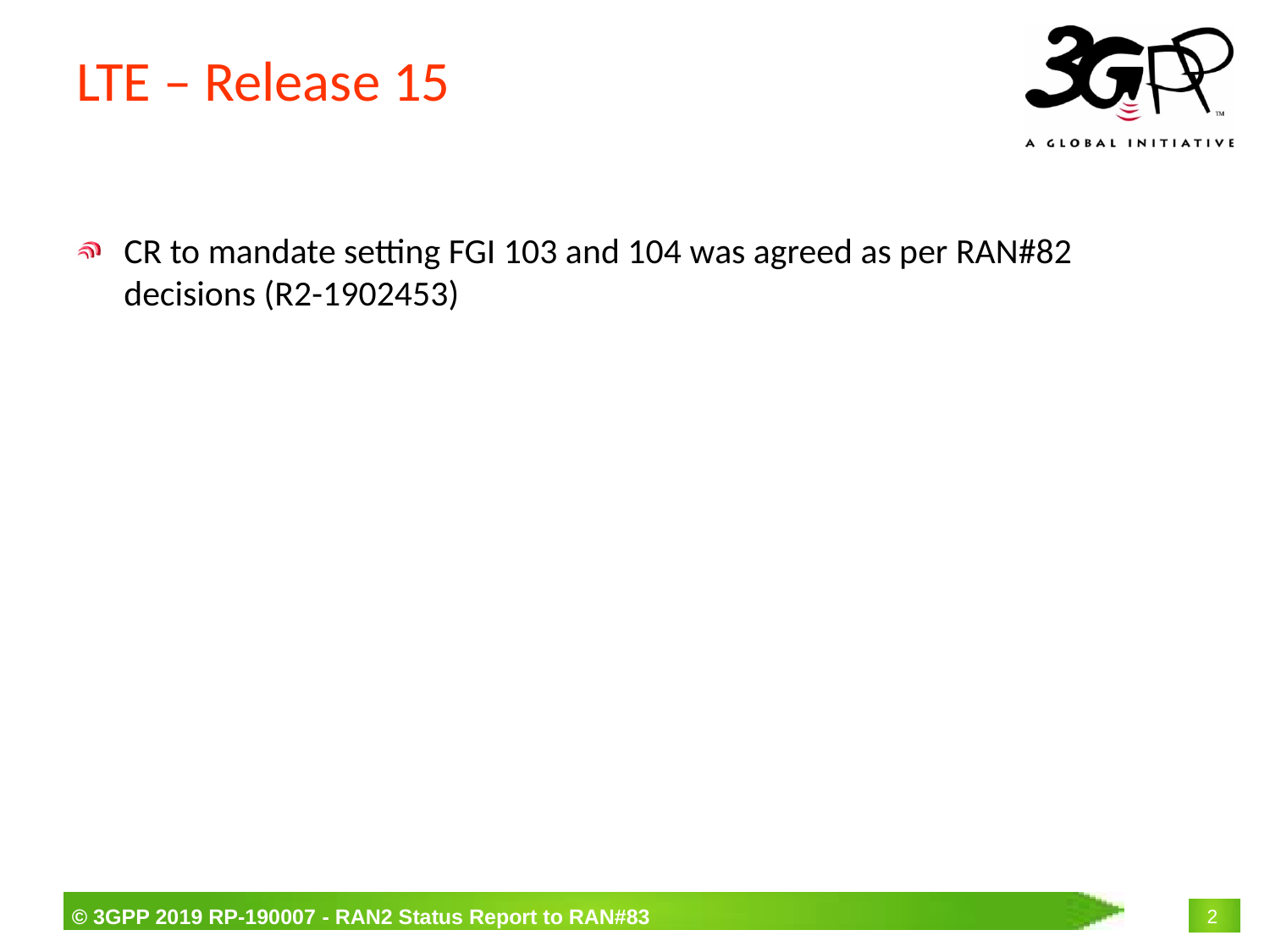

# LTE – Release 15
CR to mandate setting FGI 103 and 104 was agreed as per RAN#82 decisions (R2-1902453)